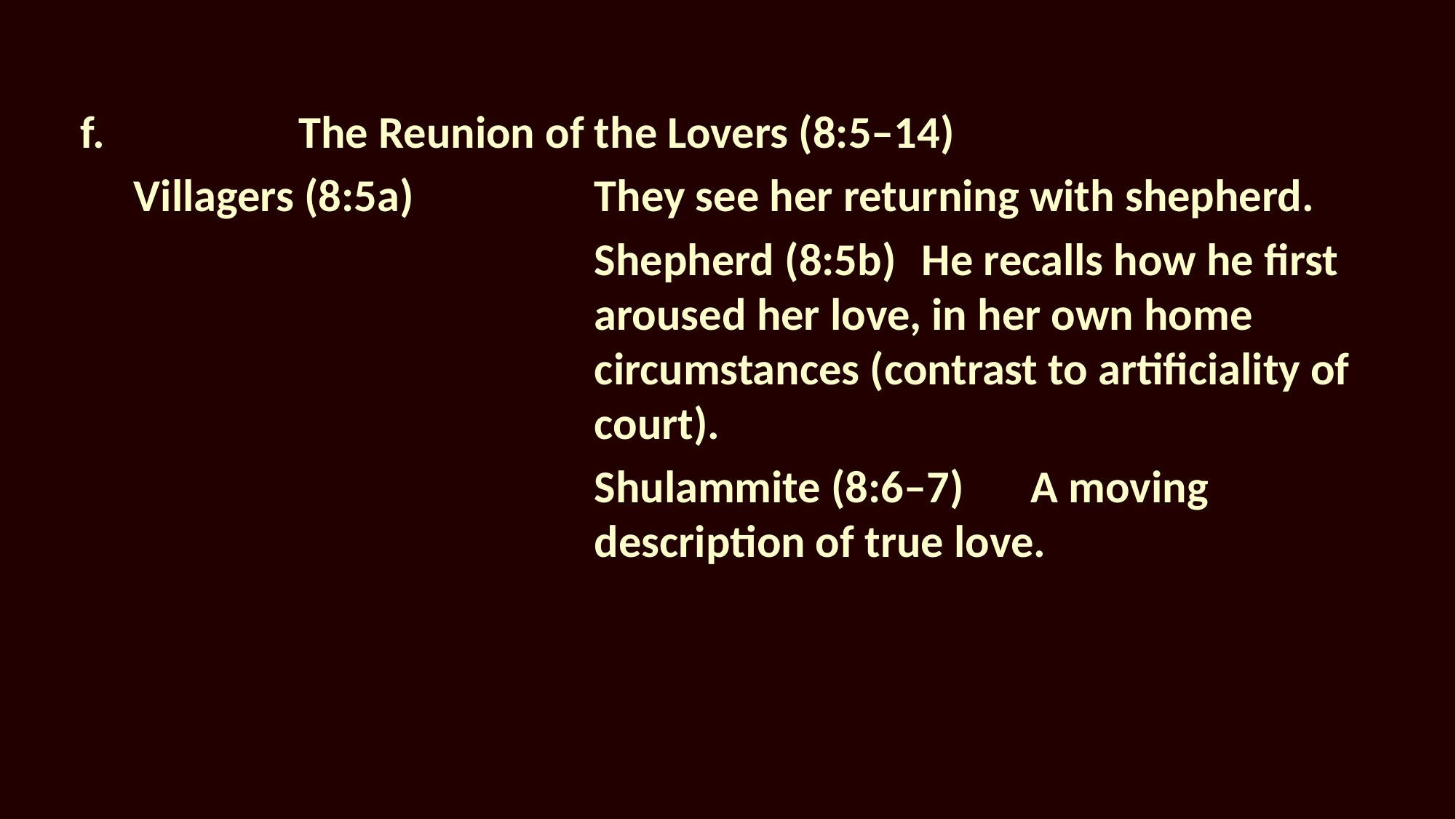

f.		The Reunion of the Lovers (8:5–14)
Villagers (8:5a)	They see her returning with shepherd.
	Shepherd (8:5b)	He recalls how he first aroused her love, in her own home circumstances (contrast to artificiality of court).
	Shulammite (8:6–7)	A moving description of true love.